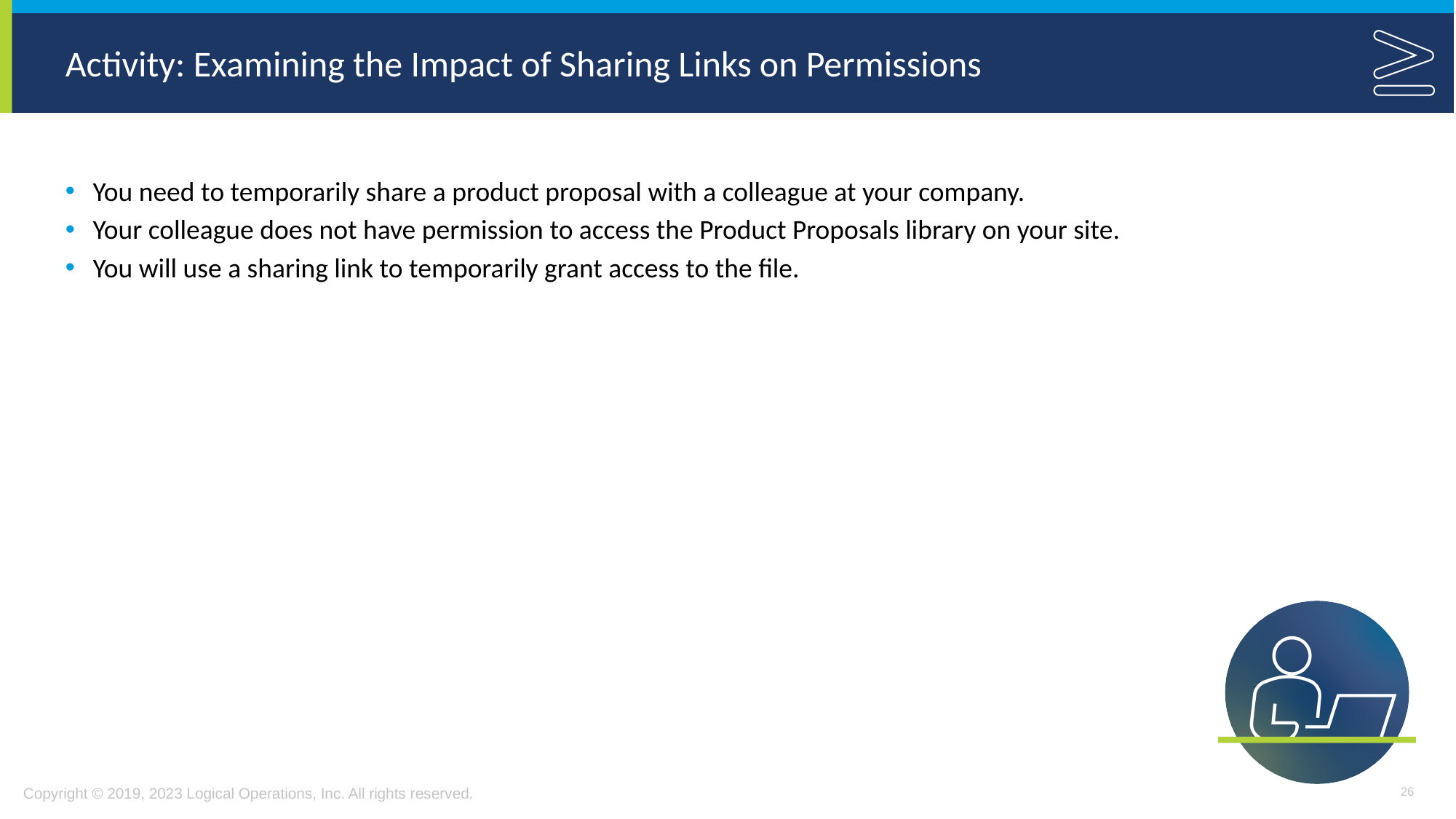

# Activity: Examining the Impact of Sharing Links on Permissions
You need to temporarily share a product proposal with a colleague at your company.
Your colleague does not have permission to access the Product Proposals library on your site.
You will use a sharing link to temporarily grant access to the file.
26